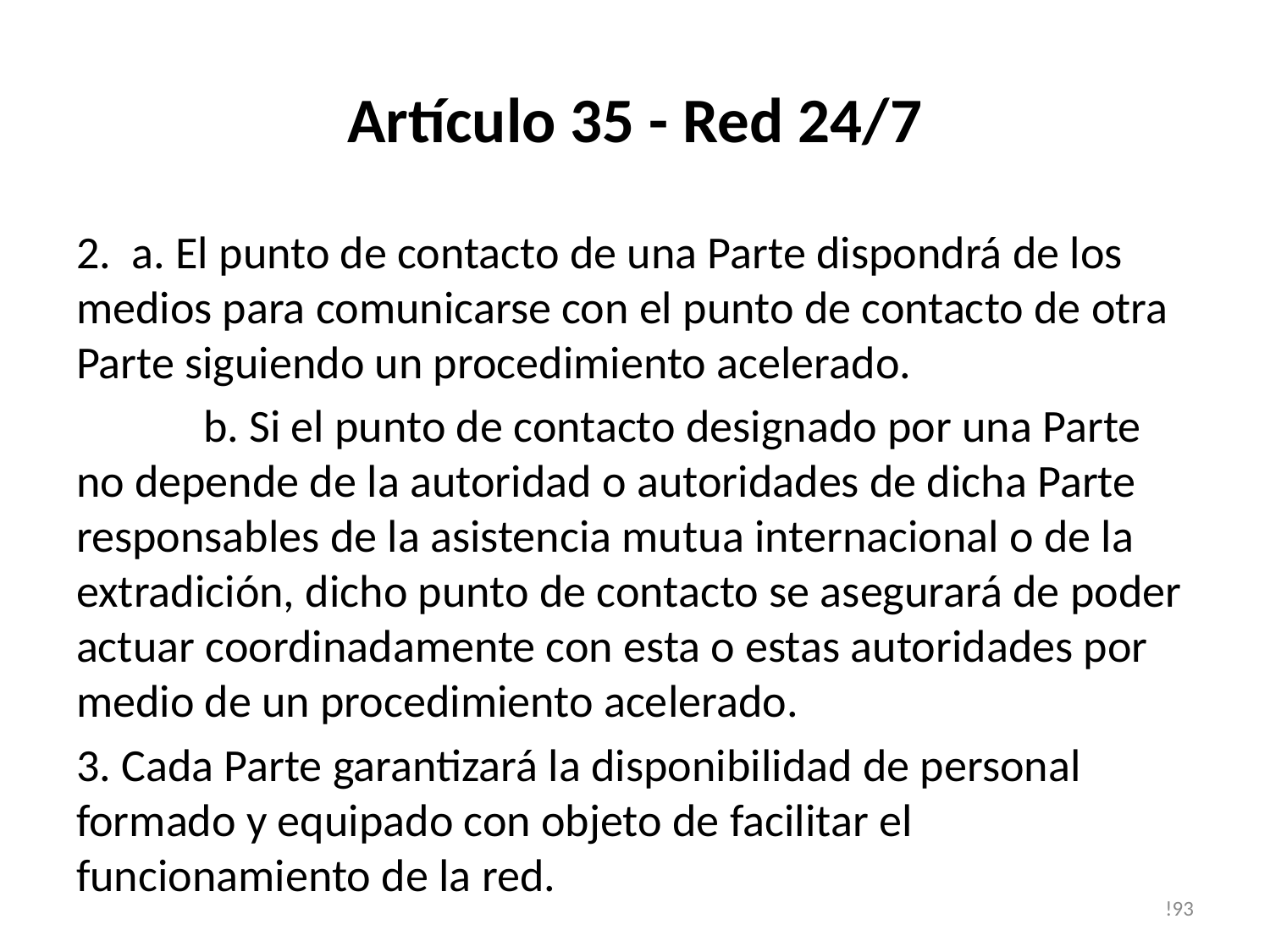

# Artículo 35 - Red 24/7
2.  a. El punto de contacto de una Parte dispondrá de los medios para comunicarse con el punto de contacto de otra Parte siguiendo un procedimiento acelerado.
	b. Si el punto de contacto designado por una Parte no depende de la autoridad o autoridades de dicha Parte responsables de la asistencia mutua internacional o de la extradición, dicho punto de contacto se asegurará de poder actuar coordinadamente con esta o estas autoridades por medio de un procedimiento acelerado.
3. Cada Parte garantizará la disponibilidad de personal formado y equipado con objeto de facilitar el funcionamiento de la red.
!93